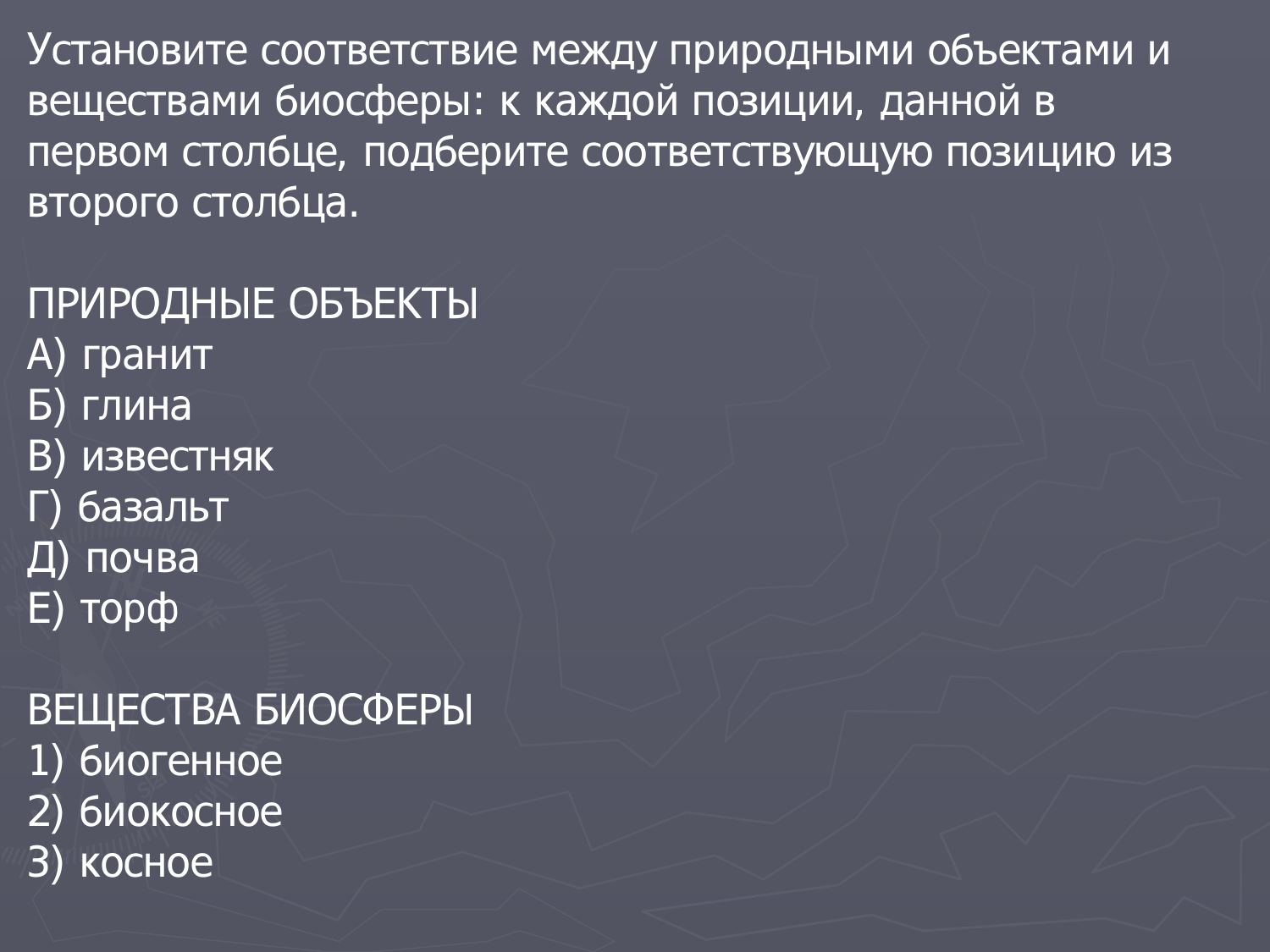

Установите соответствие между природными объектами и веществами биосферы: к каждой позиции, данной в первом столбце, подберите соответствующую позицию из второго столбца.

ПРИРОДНЫЕ ОБЪЕКТЫ
А) гранит
Б) глина
В) известняк
Г) базальт
Д) почва
Е) торф

ВЕЩЕСТВА БИОСФЕРЫ
1) биогенное
2) биокосное
3) косное